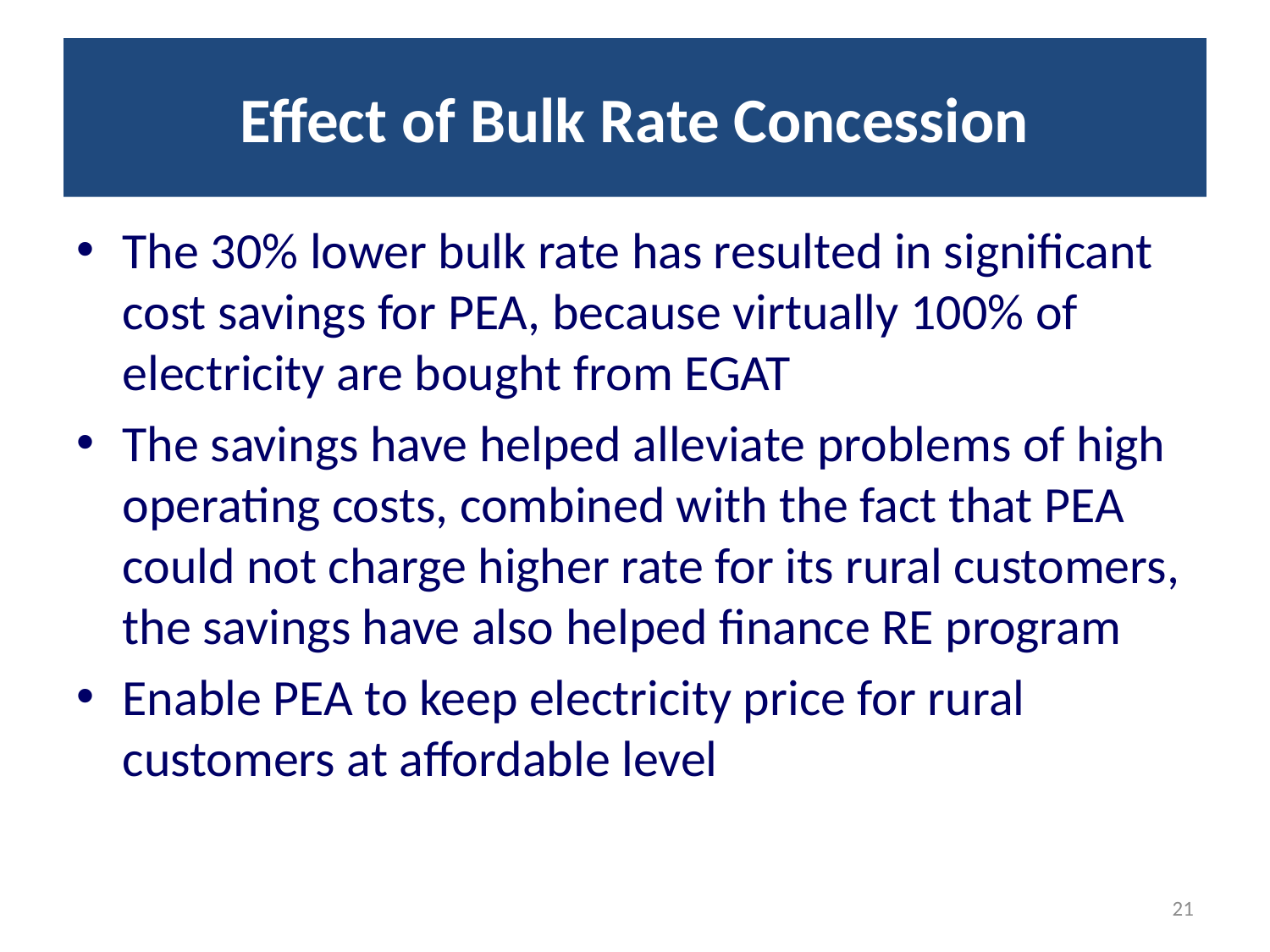

# Effect of Bulk Rate Concession
The 30% lower bulk rate has resulted in significant cost savings for PEA, because virtually 100% of electricity are bought from EGAT
The savings have helped alleviate problems of high operating costs, combined with the fact that PEA could not charge higher rate for its rural customers, the savings have also helped finance RE program
Enable PEA to keep electricity price for rural customers at affordable level
21